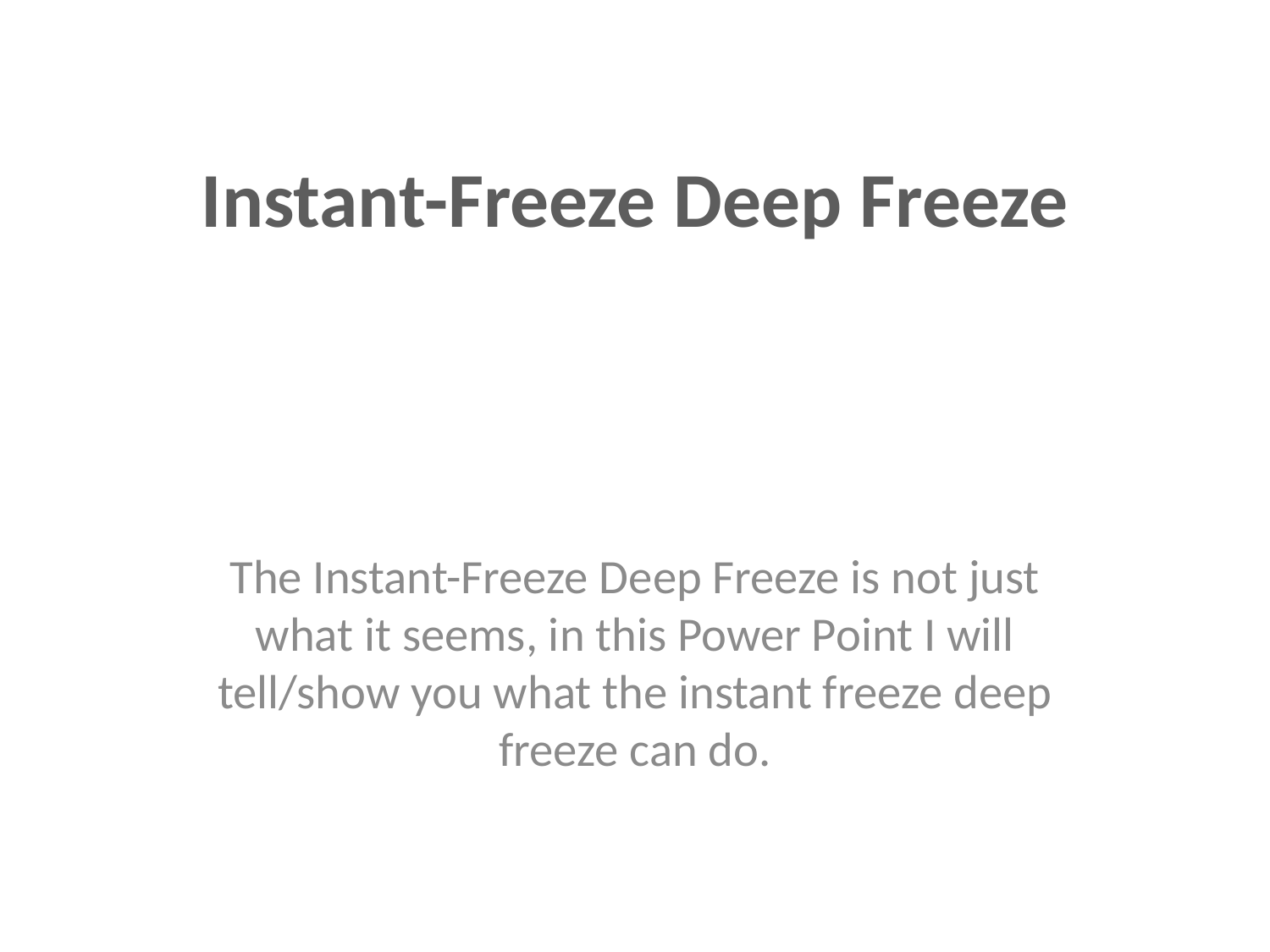

# Instant-Freeze Deep Freeze
The Instant-Freeze Deep Freeze is not just what it seems, in this Power Point I will tell/show you what the instant freeze deep freeze can do.